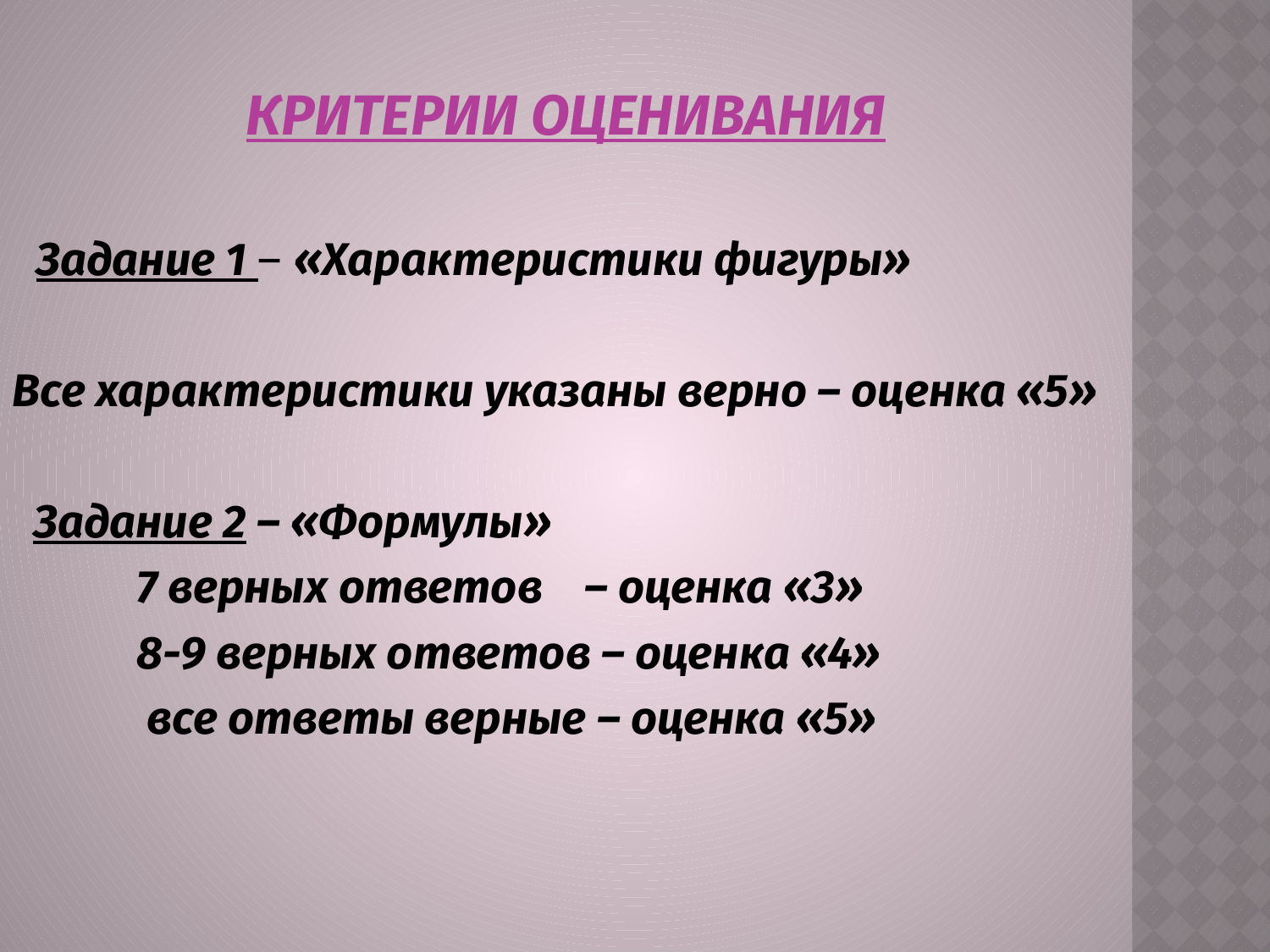

# Критерии оценивания
  Задание 1 – «Характеристики фигуры»

Все характеристики указаны верно – оценка «5»

  Задание 2 – «Формулы»
            7 верных ответов    – оценка «3»
            8-9 верных ответов – оценка «4»
             все ответы верные – оценка «5»